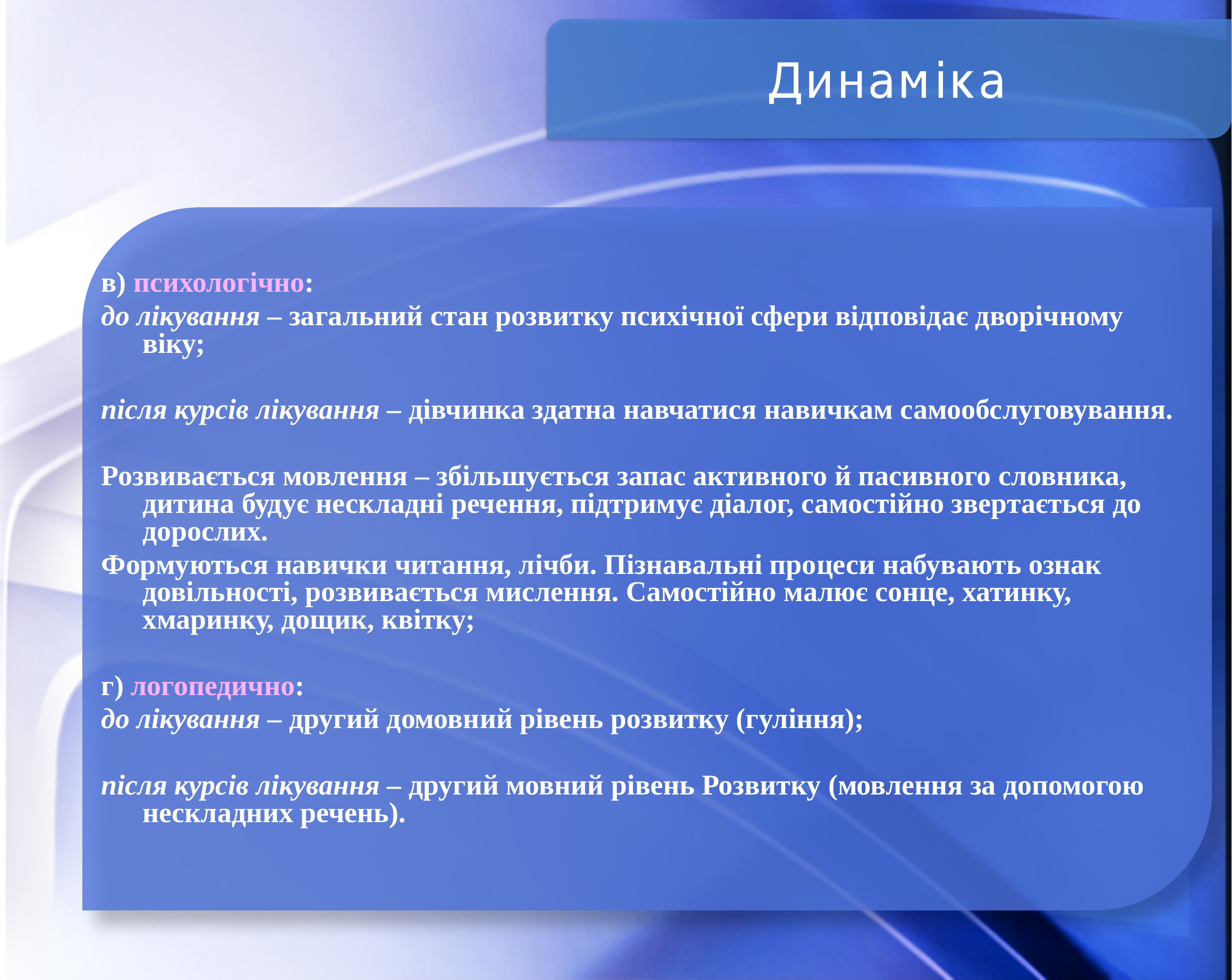

Динаміка

в) психологічно:
до лікування – загальний стан розвитку психічної сфери відповідає дворічному віку;

після курсів лікування – дівчинка здатна навчатися навичкам самообслуговування.

Розвивається мовлення – збільшується запас активного й пасивного словника, дитина будує нескладні речення, підтримує діалог, самостійно звертається до дорослих.
Формуються навички читання, лічби. Пізнавальні процеси набувають ознак довільності, розвивається мислення. Самостійно малює сонце, хатинку, хмаринку, дощик, квітку;

г) логопедично:
до лікування – другий домовний рівень розвитку (гуління);

після курсів лікування – другий мовний рівень Розвитку (мовлення за допомогою  нескладних речень).